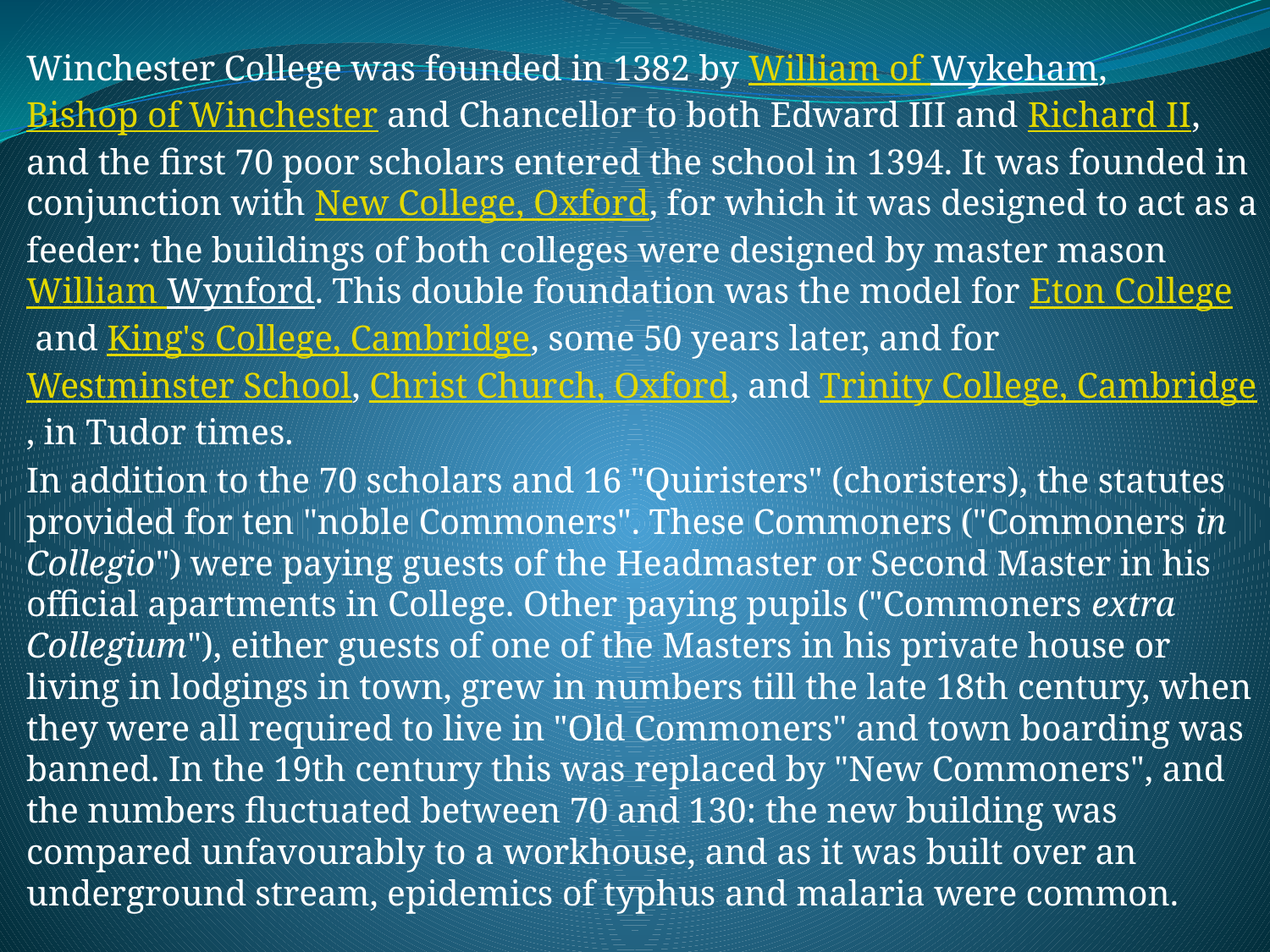

Winchester College was founded in 1382 by William of Wykeham, Bishop of Winchester and Chancellor to both Edward III and Richard II, and the first 70 poor scholars entered the school in 1394. It was founded in conjunction with New College, Oxford, for which it was designed to act as a feeder: the buildings of both colleges were designed by master mason William Wynford. This double foundation was the model for Eton College and King's College, Cambridge, some 50 years later, and for Westminster School, Christ Church, Oxford, and Trinity College, Cambridge, in Tudor times.
In addition to the 70 scholars and 16 "Quiristers" (choristers), the statutes provided for ten "noble Commoners". These Commoners ("Commoners in Collegio") were paying guests of the Headmaster or Second Master in his official apartments in College. Other paying pupils ("Commoners extra Collegium"), either guests of one of the Masters in his private house or living in lodgings in town, grew in numbers till the late 18th century, when they were all required to live in "Old Commoners" and town boarding was banned. In the 19th century this was replaced by "New Commoners", and the numbers fluctuated between 70 and 130: the new building was compared unfavourably to a workhouse, and as it was built over an underground stream, epidemics of typhus and malaria were common.